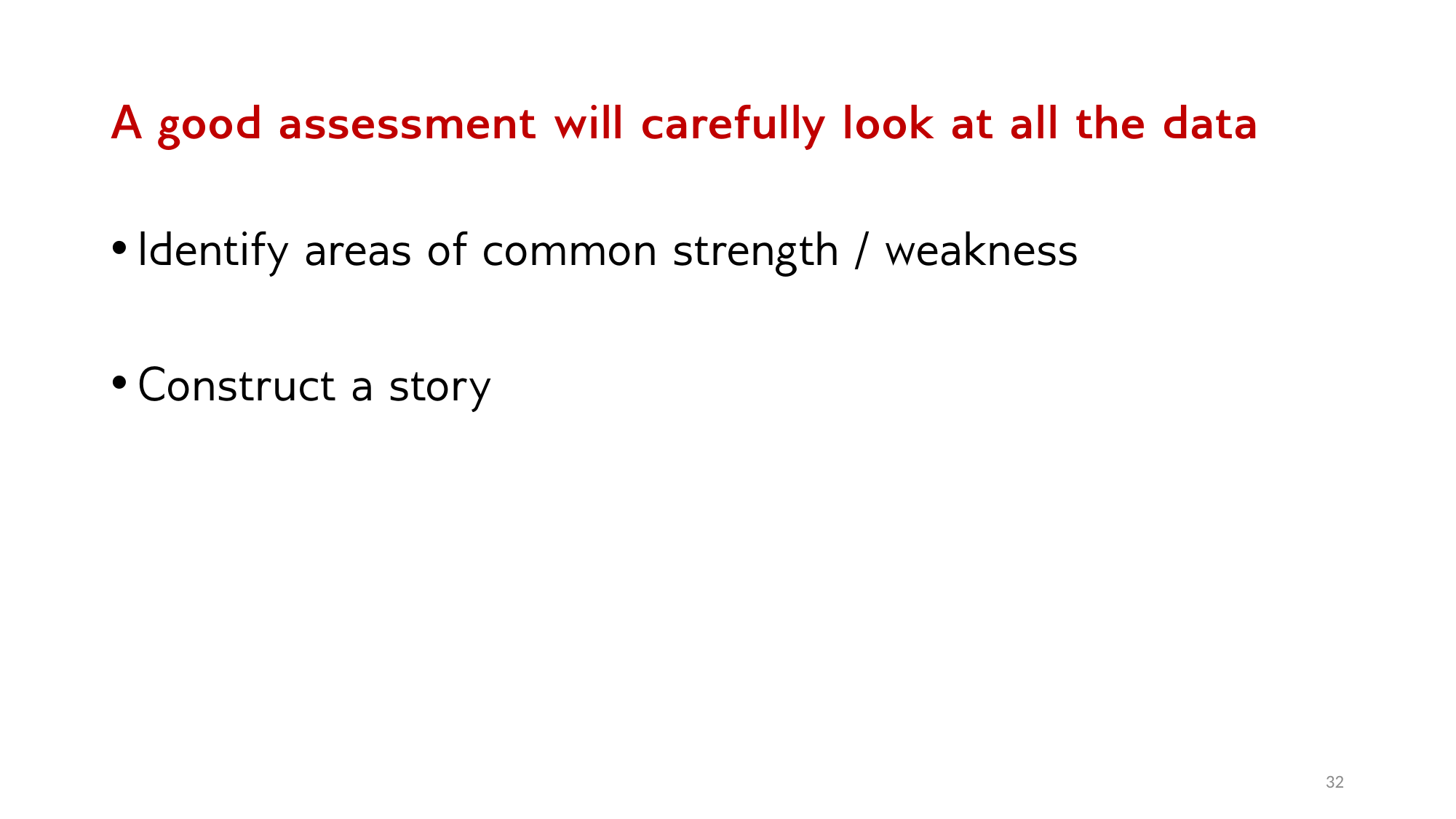

# A good assessment will carefully look at all the data
Identify areas of common strength / weakness

Construct a story
32